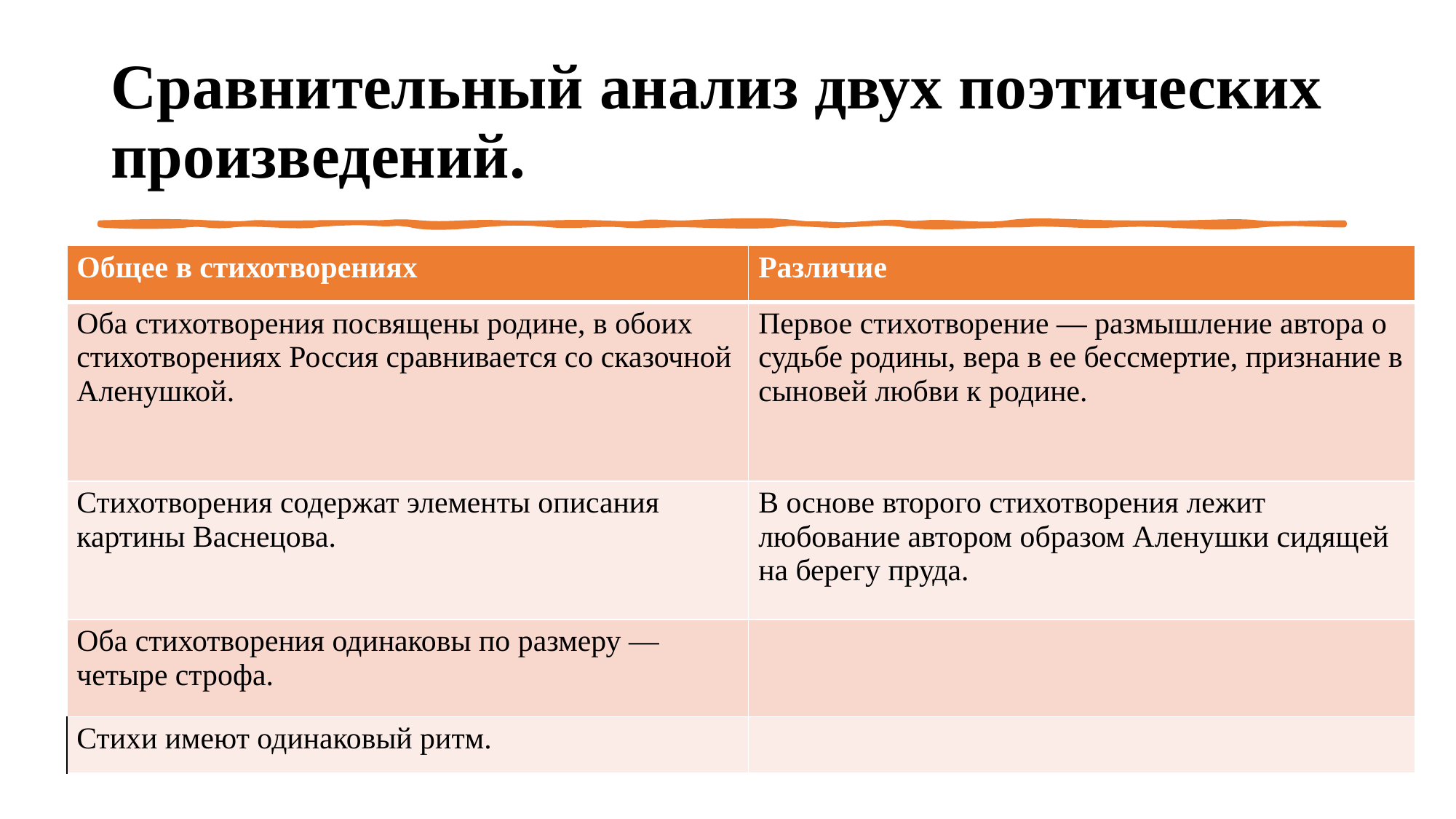

# Сравнительный анализ двух поэтических произведений.

| Общее в стихотворениях | Различие |
| --- | --- |
| Оба стихотворения посвящены родине, в обоих стихотворениях Россия сравнивается со сказочной Аленушкой. | Первое стихотворение — размышление автора о судьбе родины, вера в ее бессмертие, признание в сыновей любви к родине. |
| Стихотворения содержат элементы описания картины Васнецова. | В основе второго стихотворения лежит любование автором образом Аленушки сидящей на берегу пруда. |
| Оба стихотворения одинаковы по размеру — четыре строфа. |  |
| Стихи имеют одинаковый ритм. |  |